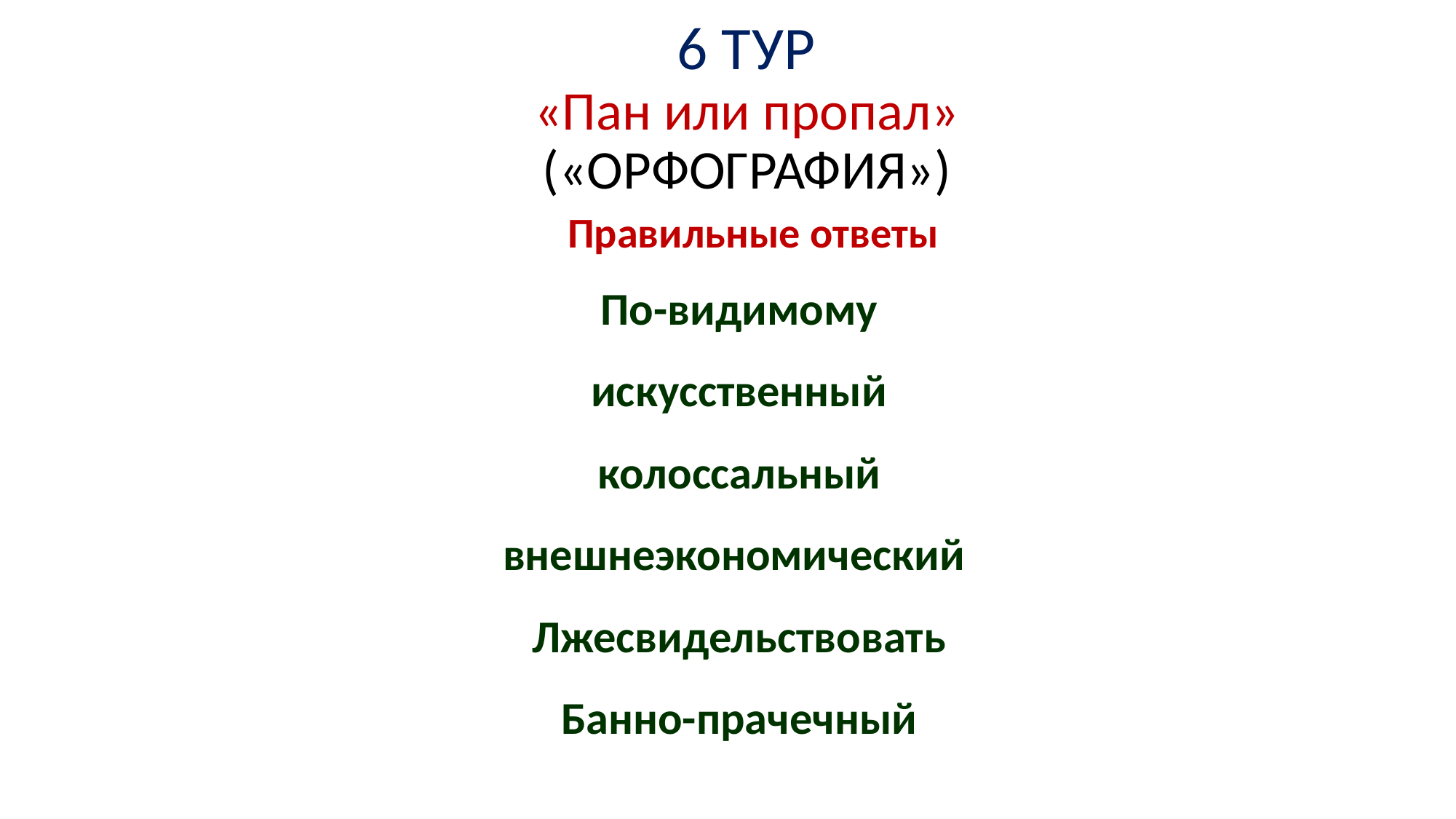

# 6 ТУР «Пан или пропал» («ОРФОГРАФИЯ»)
Правильные ответы
По-видимому
искусственный
колоссальный
внешнеэкономический
Лжесвидельствовать
Банно-прачечный